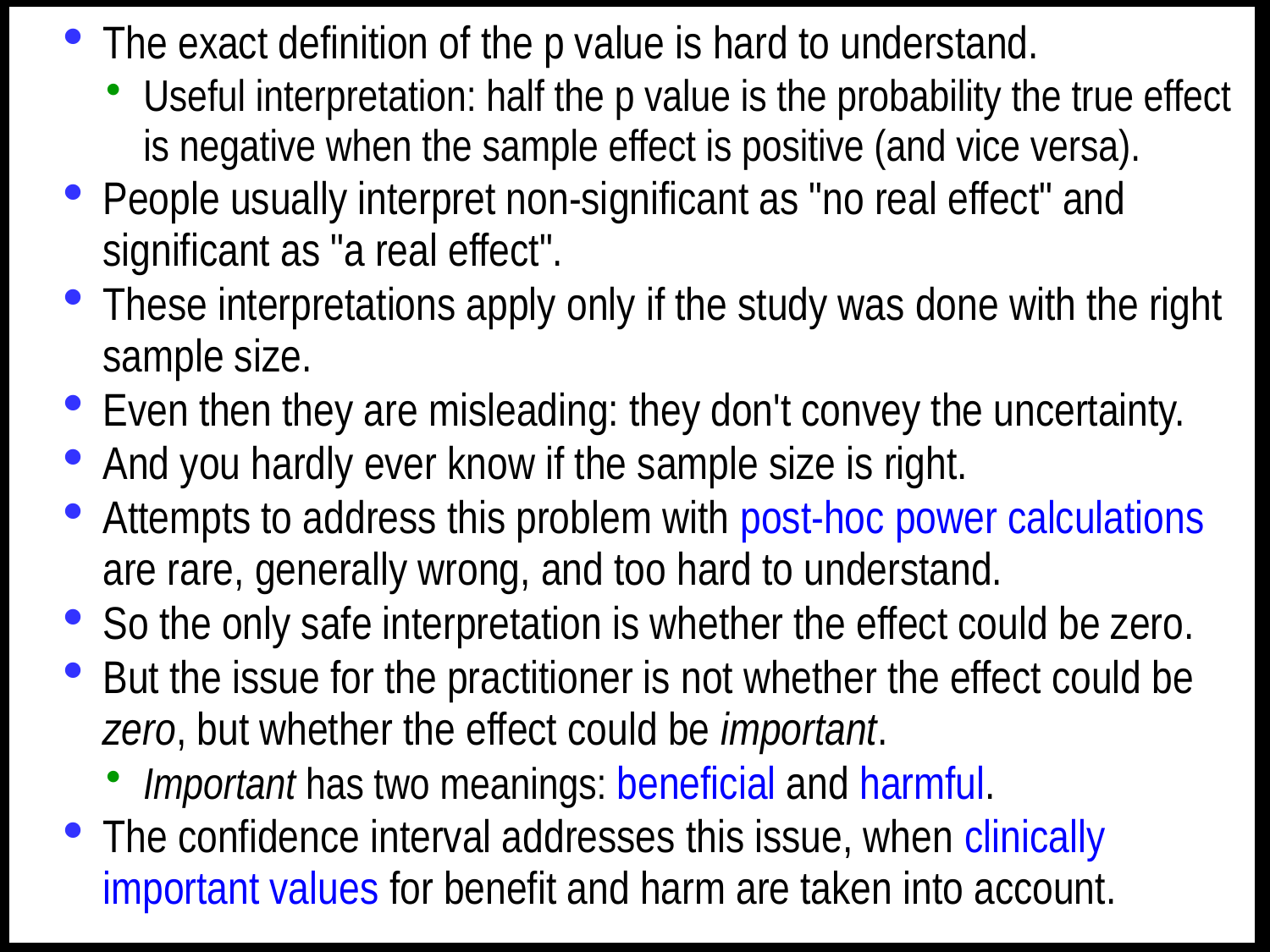

The exact definition of the p value is hard to understand.
Useful interpretation: half the p value is the probability the true effect is negative when the sample effect is positive (and vice versa).
People usually interpret non-significant as "no real effect" and significant as "a real effect".
These interpretations apply only if the study was done with the right sample size.
Even then they are misleading: they don't convey the uncertainty.
And you hardly ever know if the sample size is right.
Attempts to address this problem with post-hoc power calculations are rare, generally wrong, and too hard to understand.
So the only safe interpretation is whether the effect could be zero.
But the issue for the practitioner is not whether the effect could be zero, but whether the effect could be important.
Important has two meanings: beneficial and harmful.
The confidence interval addresses this issue, when clinically important values for benefit and harm are taken into account.